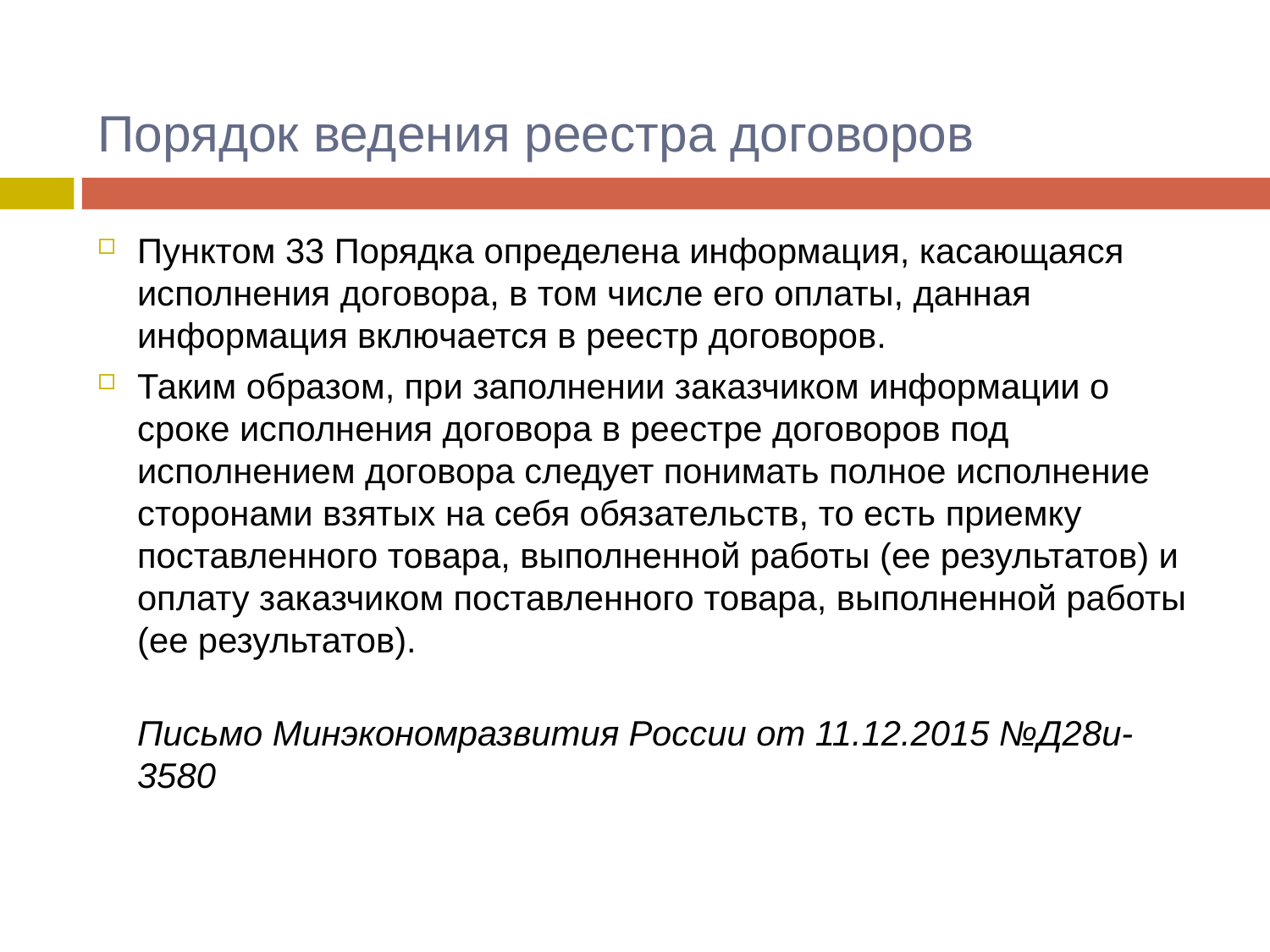

# Порядок ведения реестра договоров
Пунктом 33 Порядка определена информация, касающаяся исполнения договора, в том числе его оплаты, данная информация включается в реестр договоров.
Таким образом, при заполнении заказчиком информации о сроке исполнения договора в реестре договоров под исполнением договора следует понимать полное исполнение сторонами взятых на себя обязательств, то есть приемку поставленного товара, выполненной работы (ее результатов) и оплату заказчиком поставленного товара, выполненной работы (ее результатов).
Письмо Минэкономразвития России от 11.12.2015 №Д28и-3580